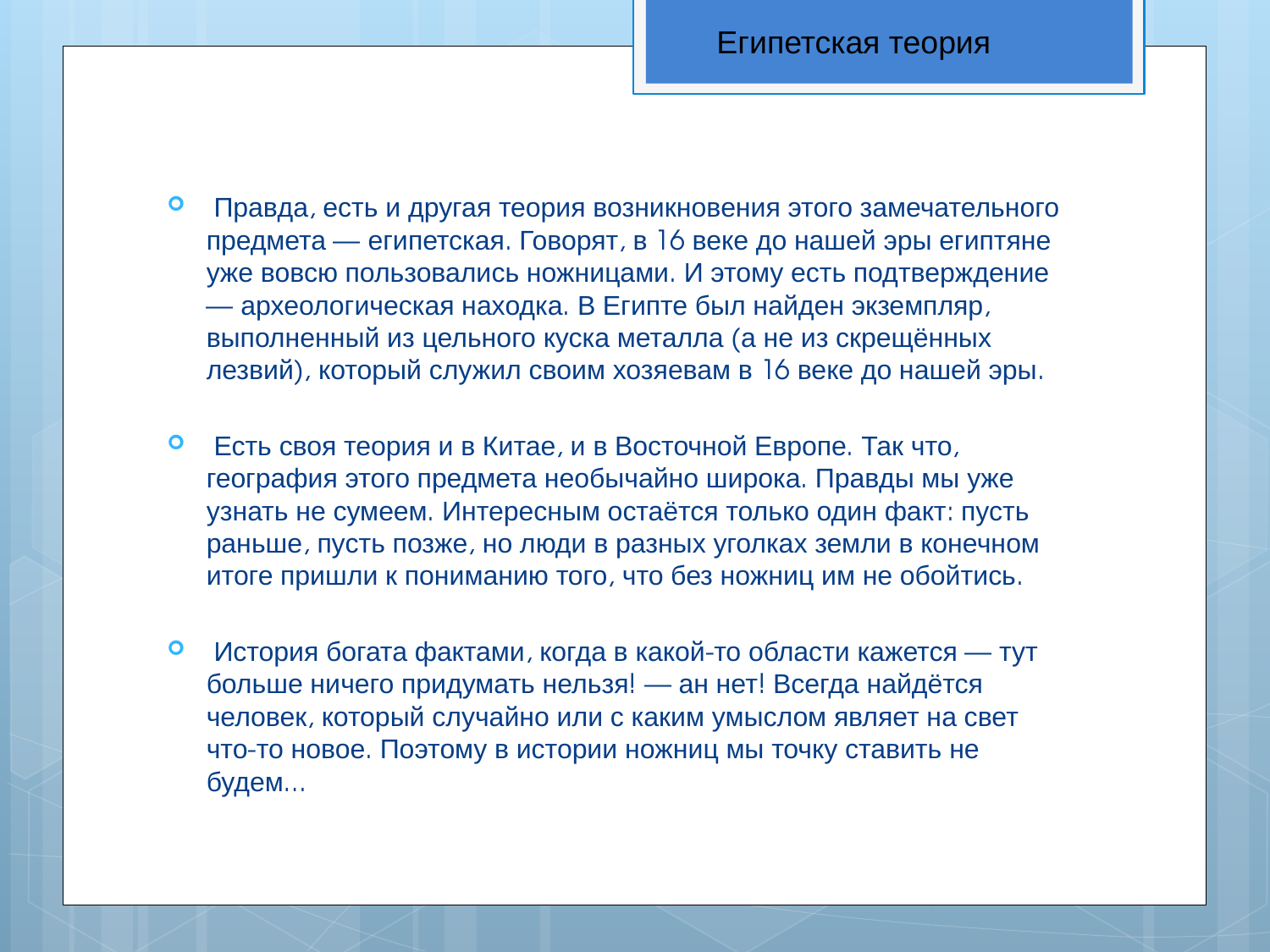

Египетская теория

 Правда, есть и другая теория возникновения этого замечательного предмета — египетская. Говорят, в 16 веке до нашей эры египтяне уже вовсю пользовались ножницами. И этому есть подтверждение — археологическая находка. В Египте был найден экземпляр, выполненный из цельного куска металла (а не из скрещённых лезвий), который служил своим хозяевам в 16 веке до нашей эры.

 Есть своя теория и в Китае, и в Восточной Европе. Так что, география этого предмета необычайно широка. Правды мы уже узнать не сумеем. Интересным остаётся только один факт: пусть раньше, пусть позже, но люди в разных уголках земли в конечном итоге пришли к пониманию того, что без ножниц им не обойтись.

 История богата фактами, когда в какой-то области кажется — тут больше ничего придумать нельзя! — ан нет! Всегда найдётся человек, который случайно или с каким умыслом являет на свет что-то новое. Поэтому в истории ножниц мы точку ставить не будем…